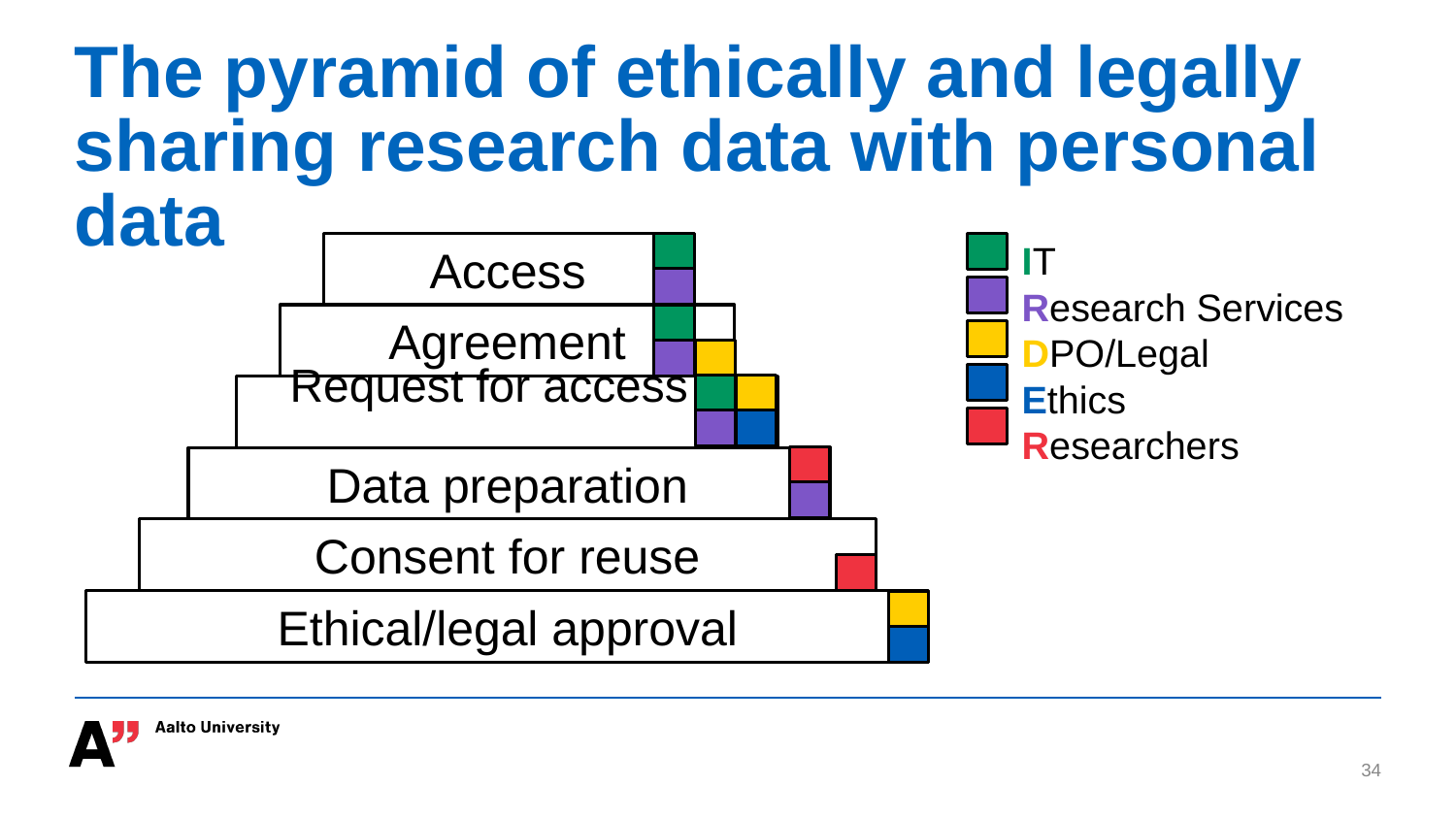

# The pyramid of ethically and legally sharing research data with personal data
IT
Research Services
DPO/Legal
Ethics
Researchers
Access
Agreement
   Request for access
Data preparation
Consent for reuse
Ethical/legal approval

34